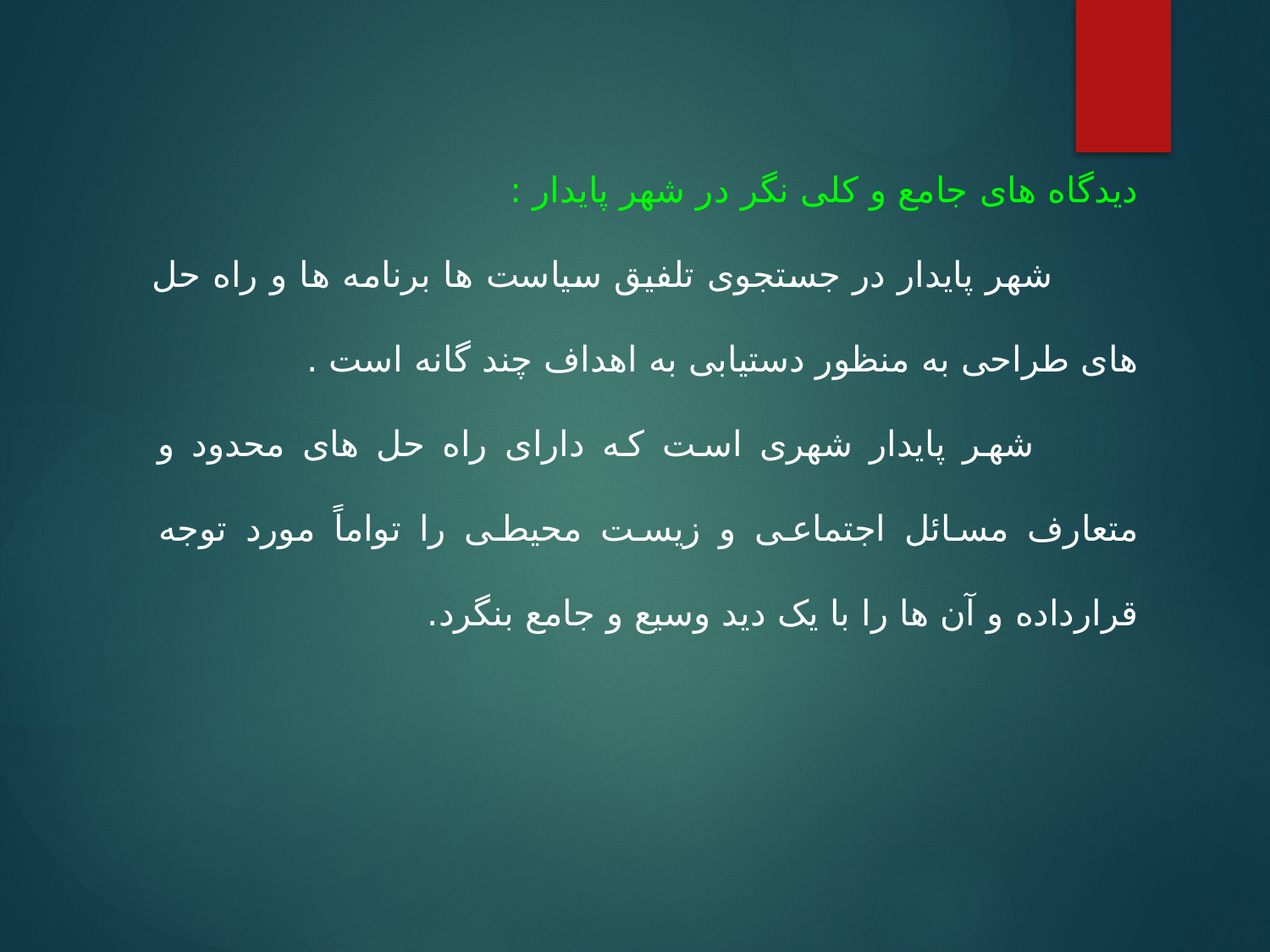

دیدگاه های جامع و کلی نگر در شهر پایدار :
       شهر پایدار در جستجوی تلفیق سیاست ها برنامه ها و راه حل های طراحی به منظور دستیابی به اهداف چند گانه است .
      شهر پایدار شهری است که دارای راه حل های محدود و متعارف مسائل اجتماعی و زیست محیطی را تواماً مورد توجه قرارداده و آن ها را با یک دید وسیع و جامع بنگرد.